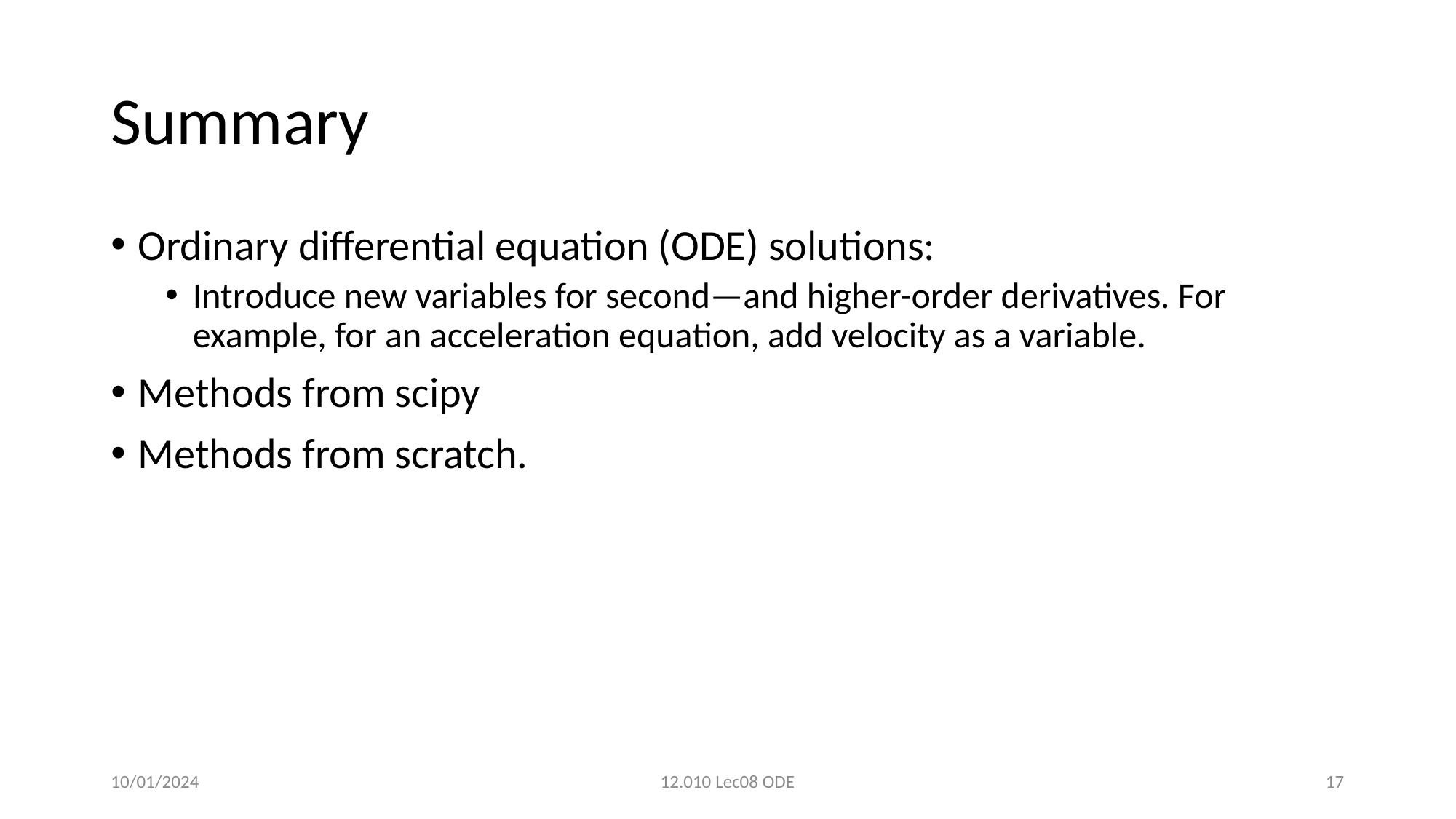

# Summary
Ordinary differential equation (ODE) solutions:
Introduce new variables for second—and higher-order derivatives. For example, for an acceleration equation, add velocity as a variable.
Methods from scipy
Methods from scratch.

10/01/2024
12.010 Lec08 ODE
17